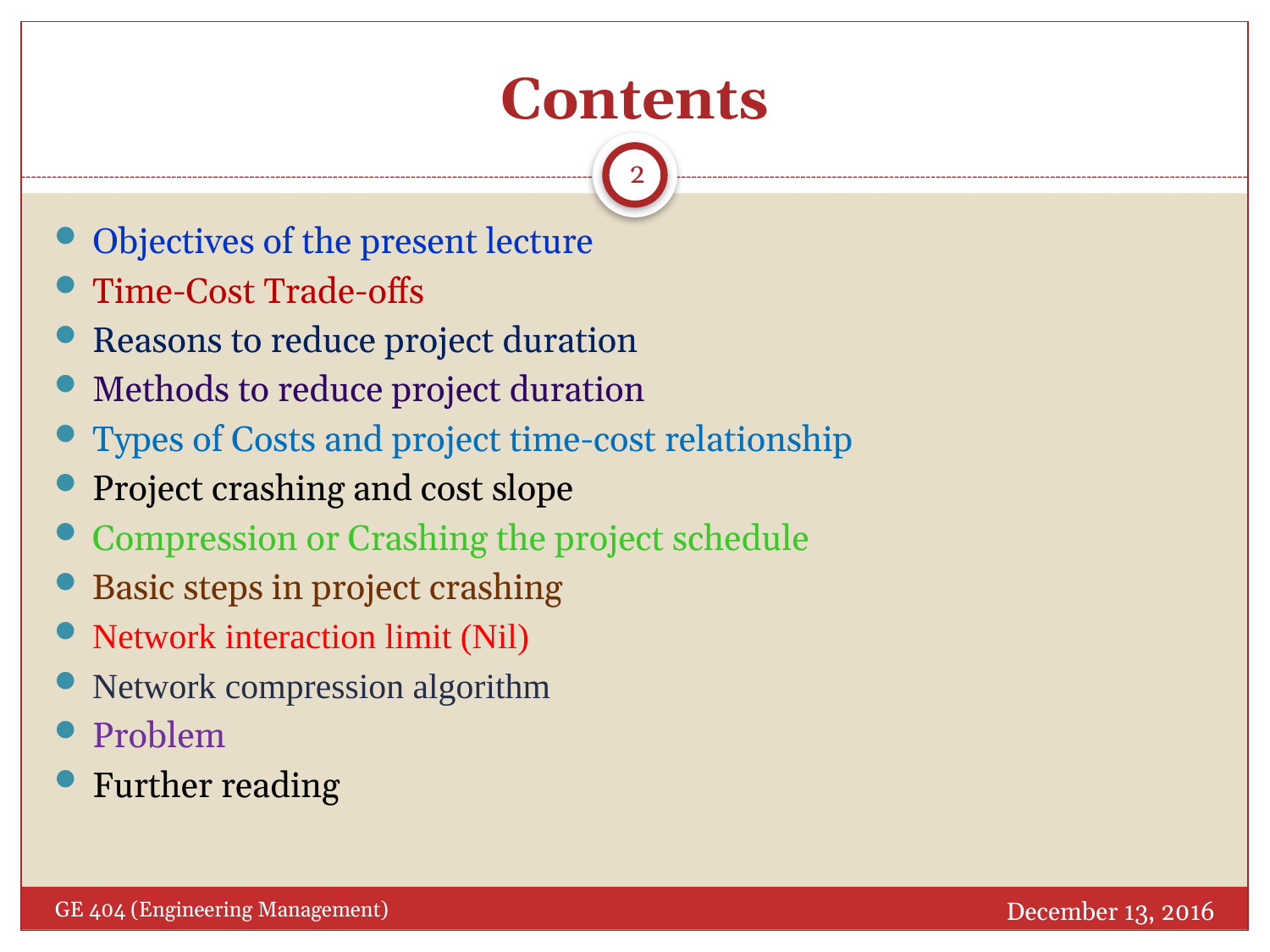

# Contents
2
Objectives of the present lecture
Time-Cost Trade-offs
Reasons to reduce project duration
Methods to reduce project duration
Types of Costs and project time-cost relationship
Project crashing and cost slope
Compression or Crashing the project schedule
Basic steps in project crashing
Network interaction limit (Nil)
Network compression algorithm
Problem
Further reading

December 13, 2016
GE 404 (Engineering Management)